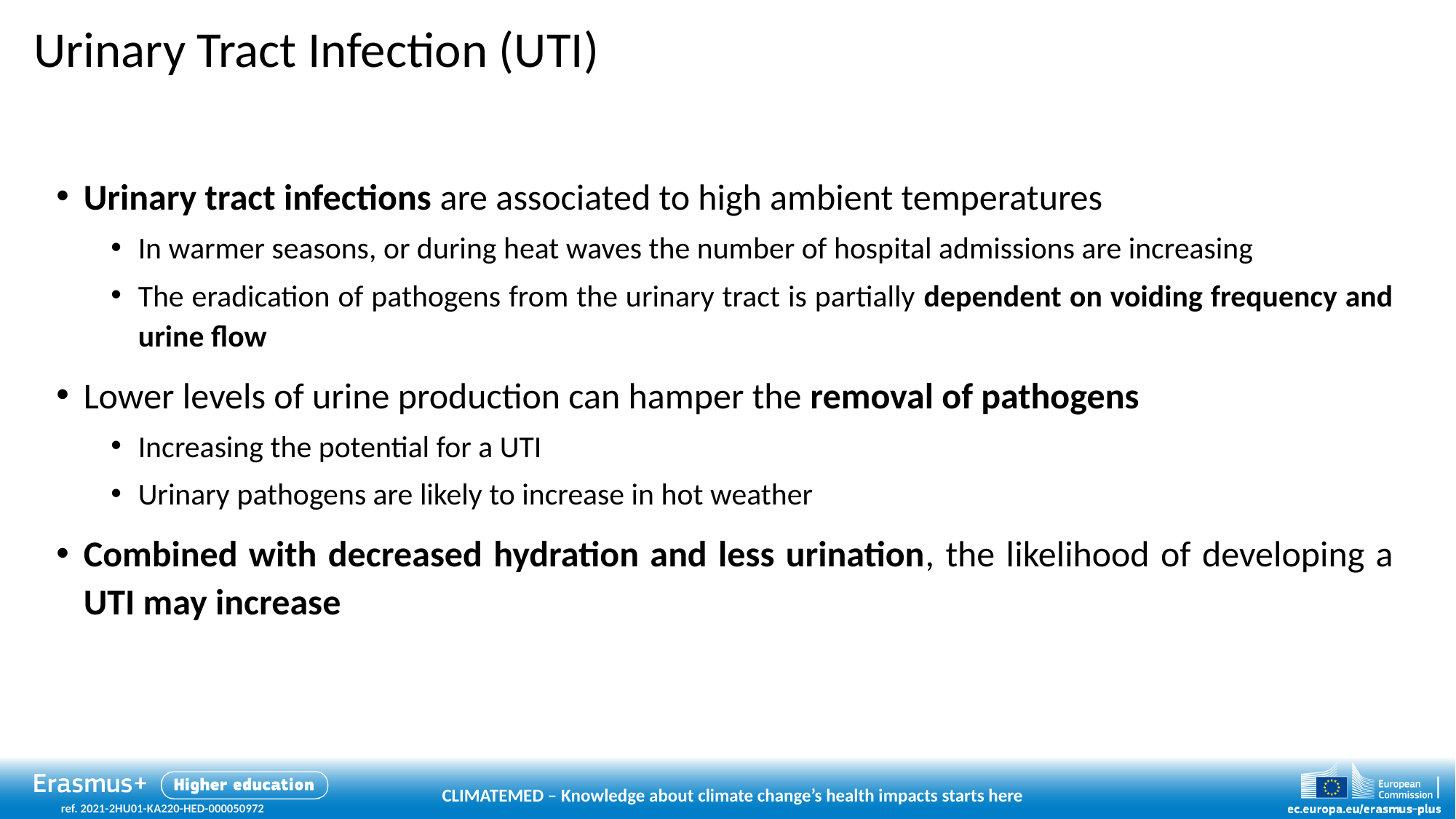

# Urinary Tract Infection (UTI)
Urinary tract infections are associated to high ambient temperatures
In warmer seasons, or during heat waves the number of hospital admissions are increasing
The eradication of pathogens from the urinary tract is partially dependent on voiding frequency and urine flow
Lower levels of urine production can hamper the removal of pathogens
Increasing the potential for a UTI
Urinary pathogens are likely to increase in hot weather
Combined with decreased hydration and less urination, the likelihood of developing a UTI may increase